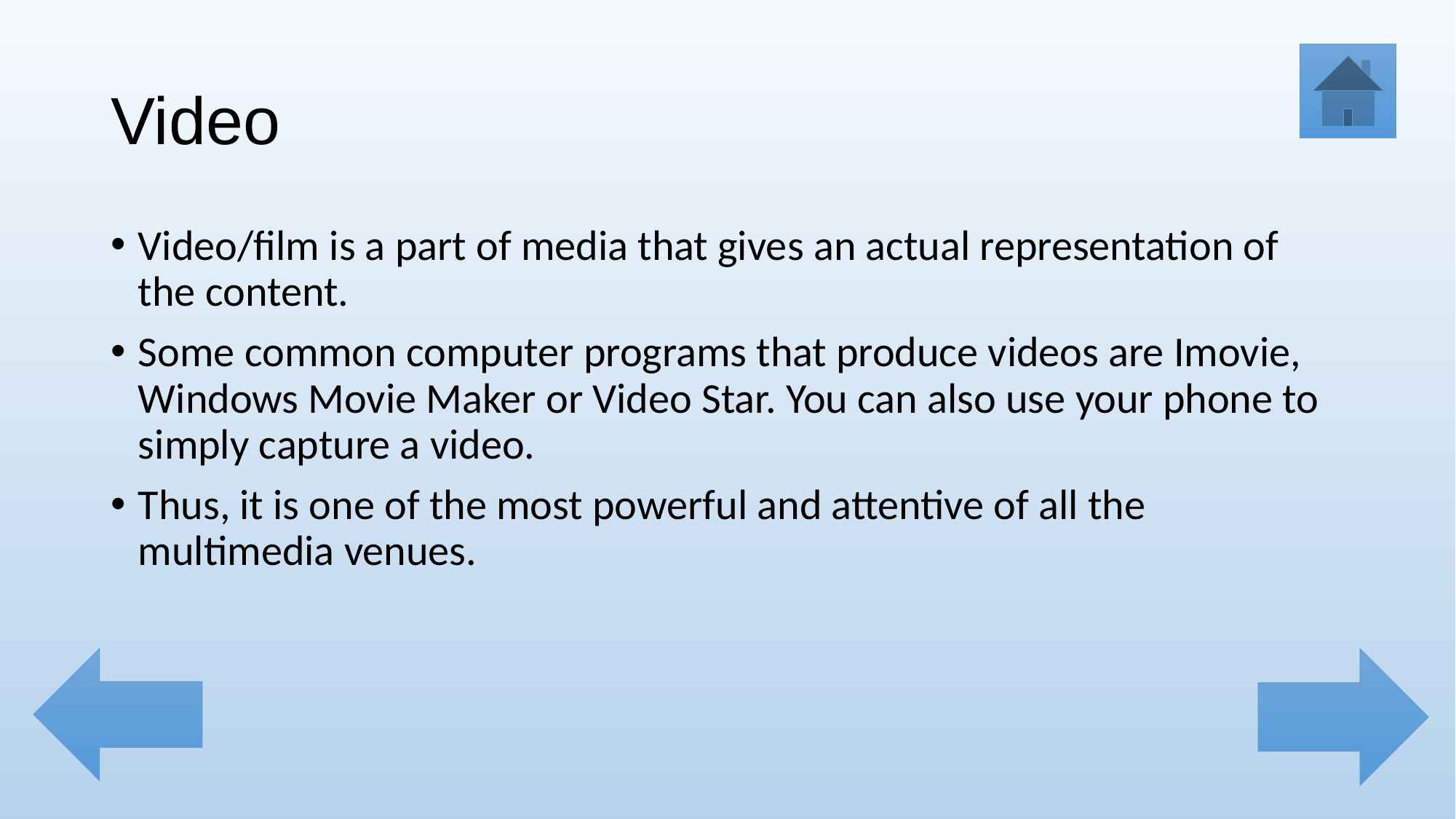

# Video

Video/film is a part of media that gives an actual representation of the content.
Some common computer programs that produce videos are Imovie, Windows Movie Maker or Video Star. You can also use your phone to simply capture a video.
Thus, it is one of the most powerful and attentive of all the multimedia venues.